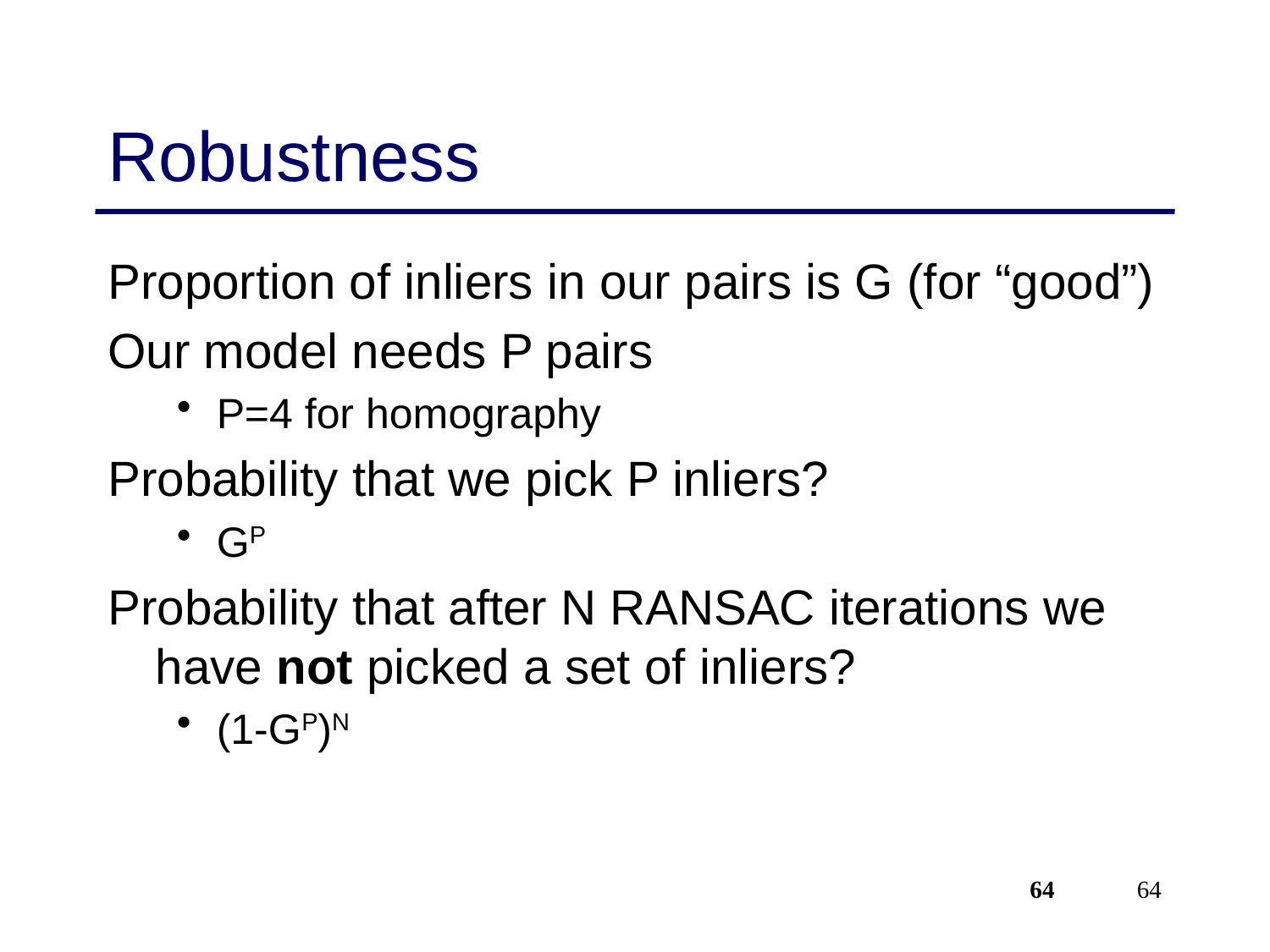

# Robustness
Proportion of inliers in our pairs is G (for “good”)
Our model needs P pairs
P=4 for homography
Probability that we pick P inliers?
GP
Probability that after N RANSAC iterations we have not picked a set of inliers?
(1-GP)N
64
64